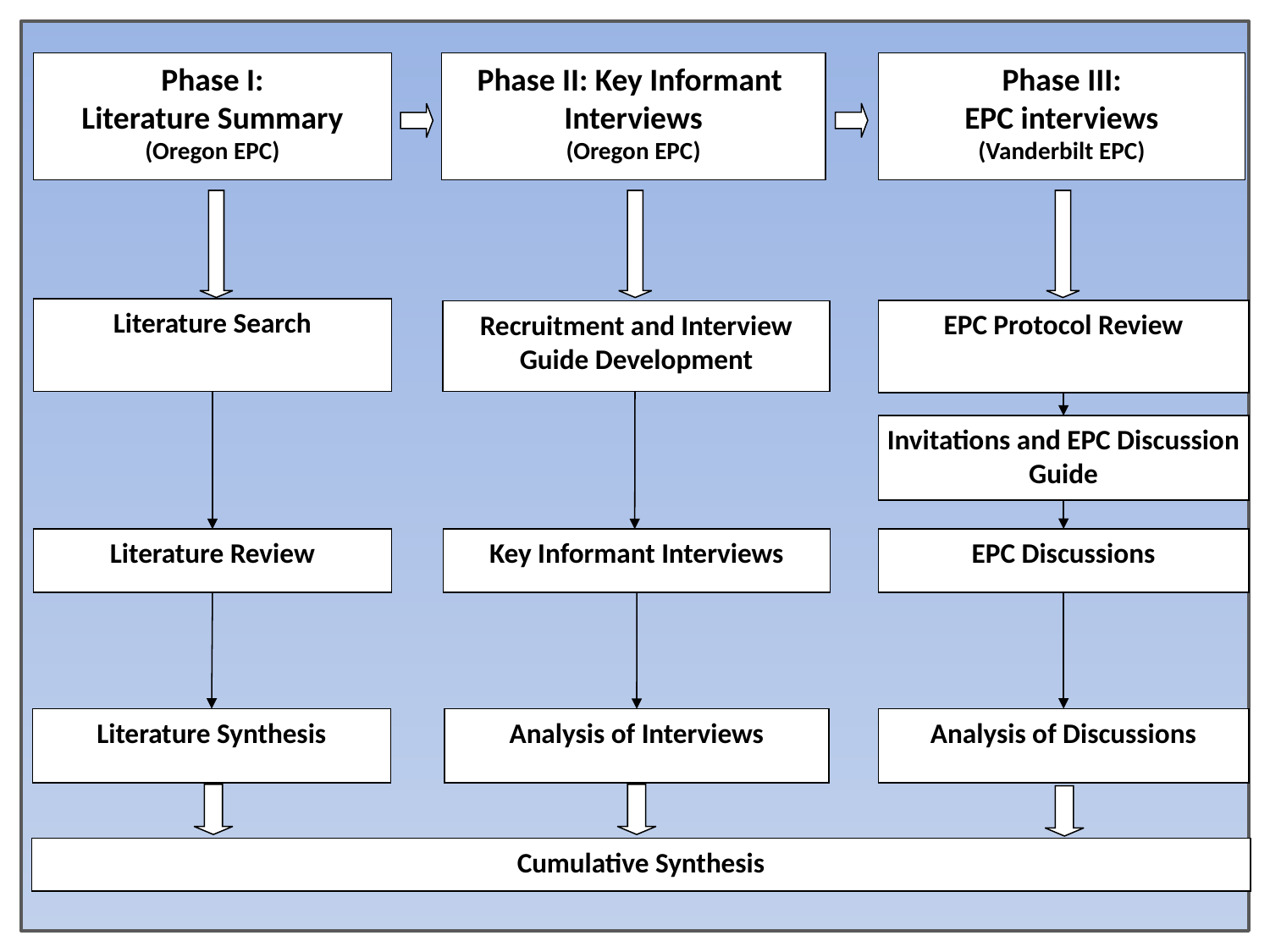

Phase I:
Literature Summary
(Oregon EPC)
Phase II: Key Informant  Interviews
(Oregon EPC)
Phase III:
EPC interviews
(Vanderbilt EPC)

Literature Search

EPC Protocol Review

Recruitment and Interview Guide Development

Invitations and EPC Discussion Guide

Key Informant Interviews
EPC Discussions

Literature Review
Literature Synthesis
Analysis of Discussions
Analysis of Interviews

Cumulative Synthesis